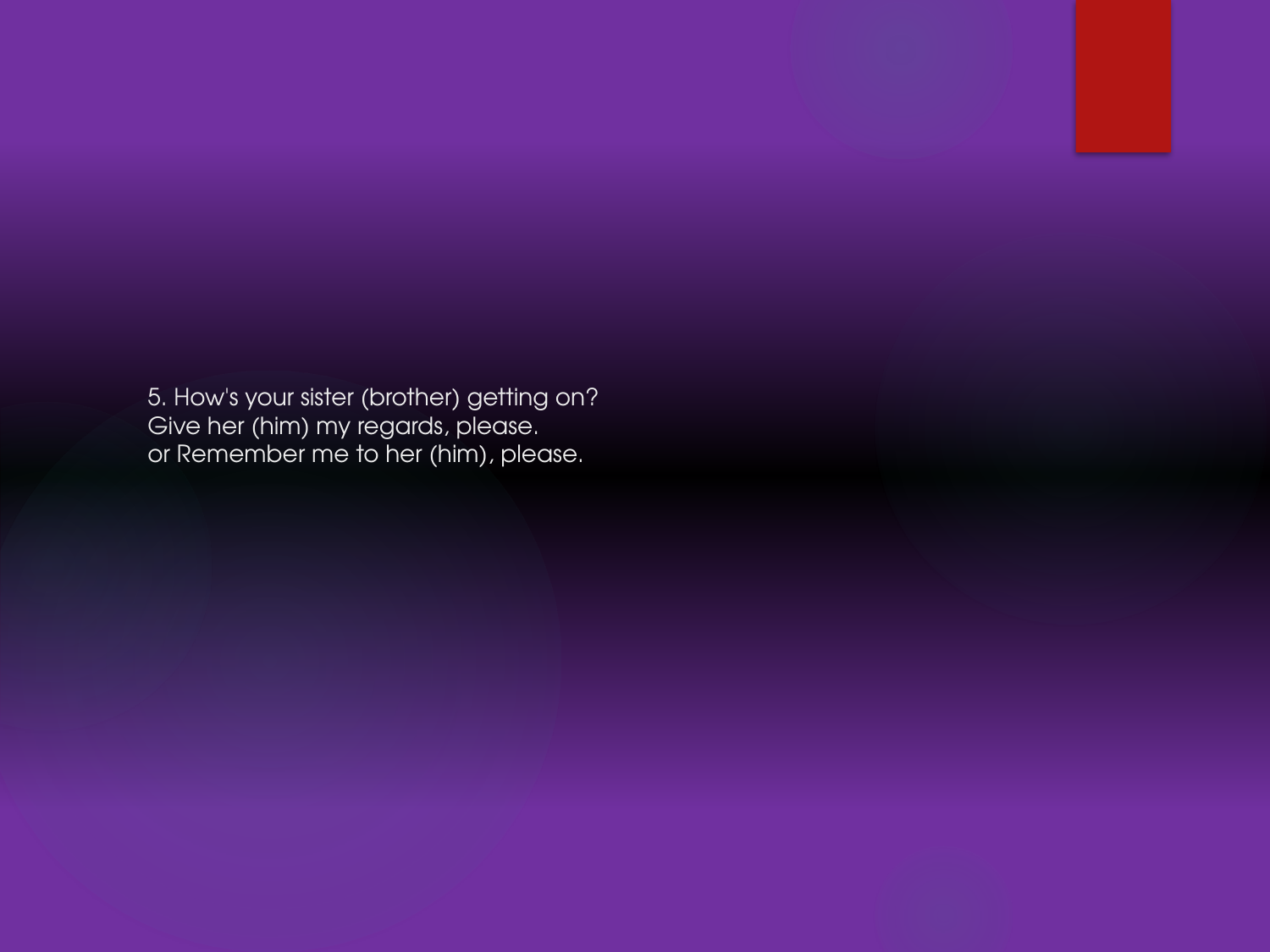

# 5. How's your sister (brother) getting on? Give her (him) my regards, please. or Remember me to her (him), please.